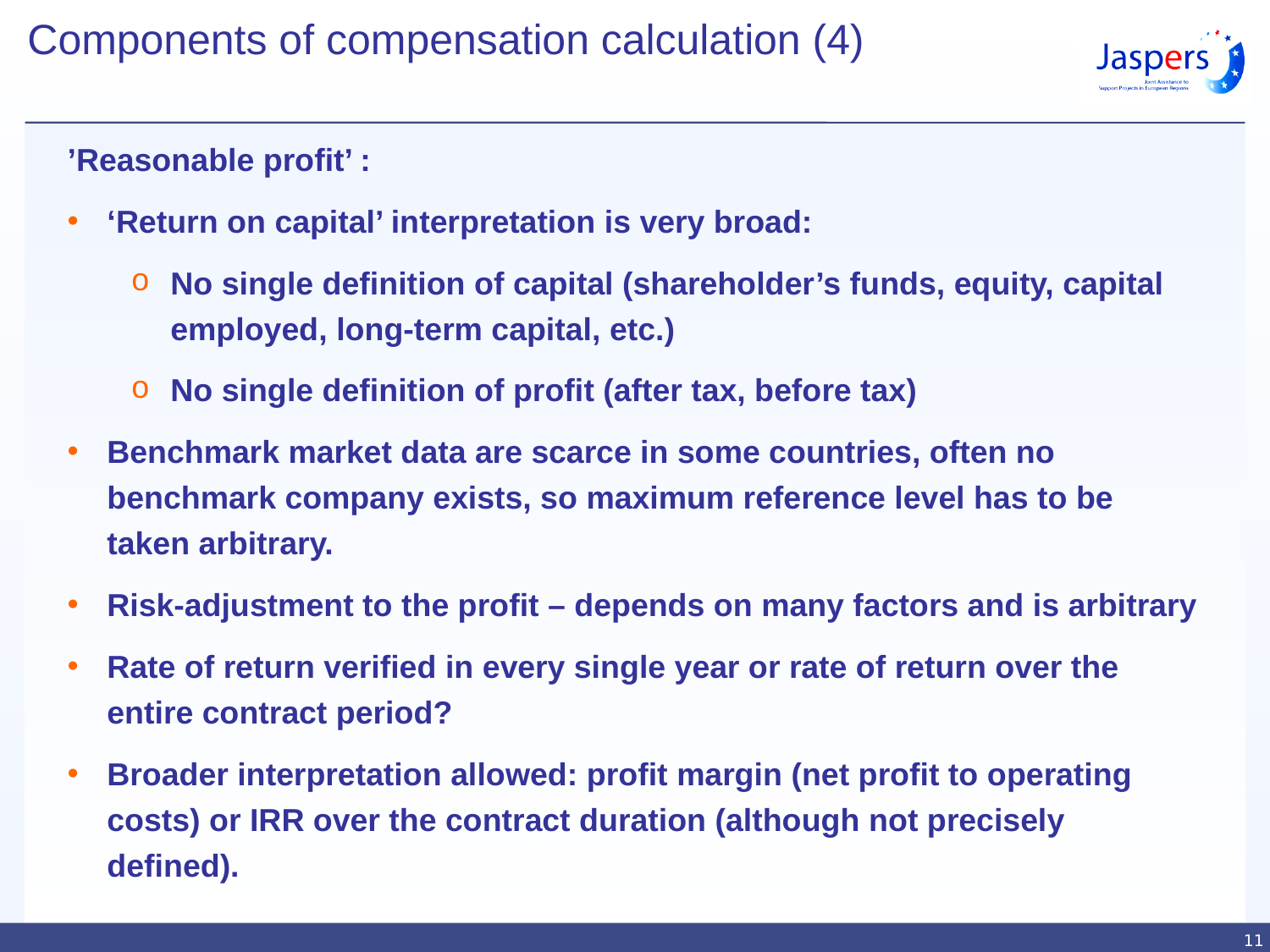

Components of compensation calculation (4)
’Reasonable profit’ :
‘Return on capital’ interpretation is very broad:
No single definition of capital (shareholder’s funds, equity, capital employed, long-term capital, etc.)
No single definition of profit (after tax, before tax)
Benchmark market data are scarce in some countries, often no benchmark company exists, so maximum reference level has to be taken arbitrary.
Risk-adjustment to the profit – depends on many factors and is arbitrary
Rate of return verified in every single year or rate of return over the entire contract period?
Broader interpretation allowed: profit margin (net profit to operating costs) or IRR over the contract duration (although not precisely defined).
11